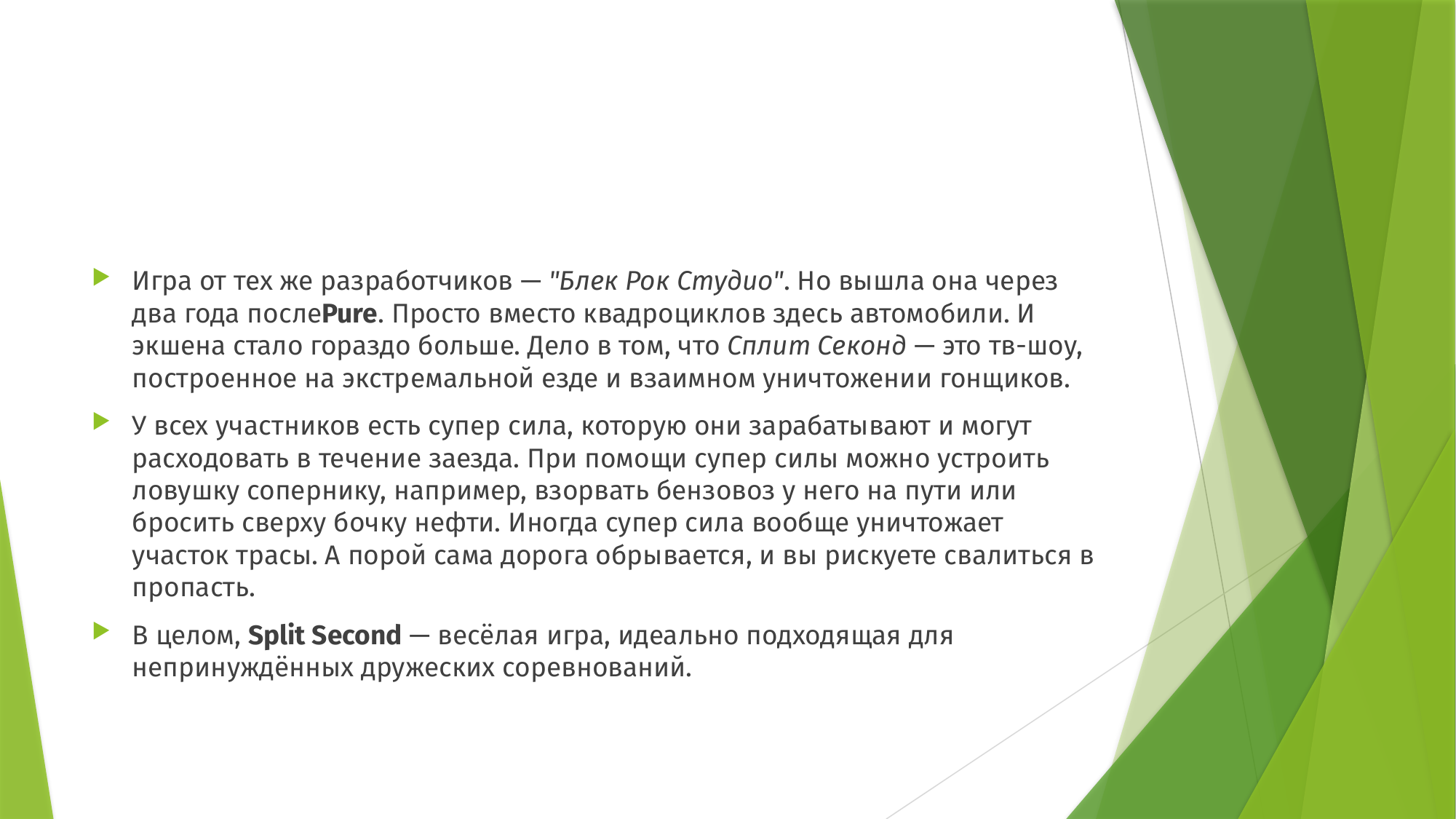

Игра от тех же разработчиков — "Блек Рок Студио". Но вышла она через два года послеPure. Просто вместо квадроциклов здесь автомобили. И экшена стало гораздо больше. Дело в том, что Сплит Секонд — это тв-шоу, построенное на экстремальной езде и взаимном уничтожении гонщиков.
У всех участников есть супер сила, которую они зарабатывают и могут расходовать в течение заезда. При помощи супер силы можно устроить ловушку сопернику, например, взорвать бензовоз у него на пути или бросить сверху бочку нефти. Иногда супер сила вообще уничтожает участок трасы. А порой сама дорога обрывается, и вы рискуете свалиться в пропасть.
В целом, Split Second — весёлая игра, идеально подходящая для непринуждённых дружеских соревнований.